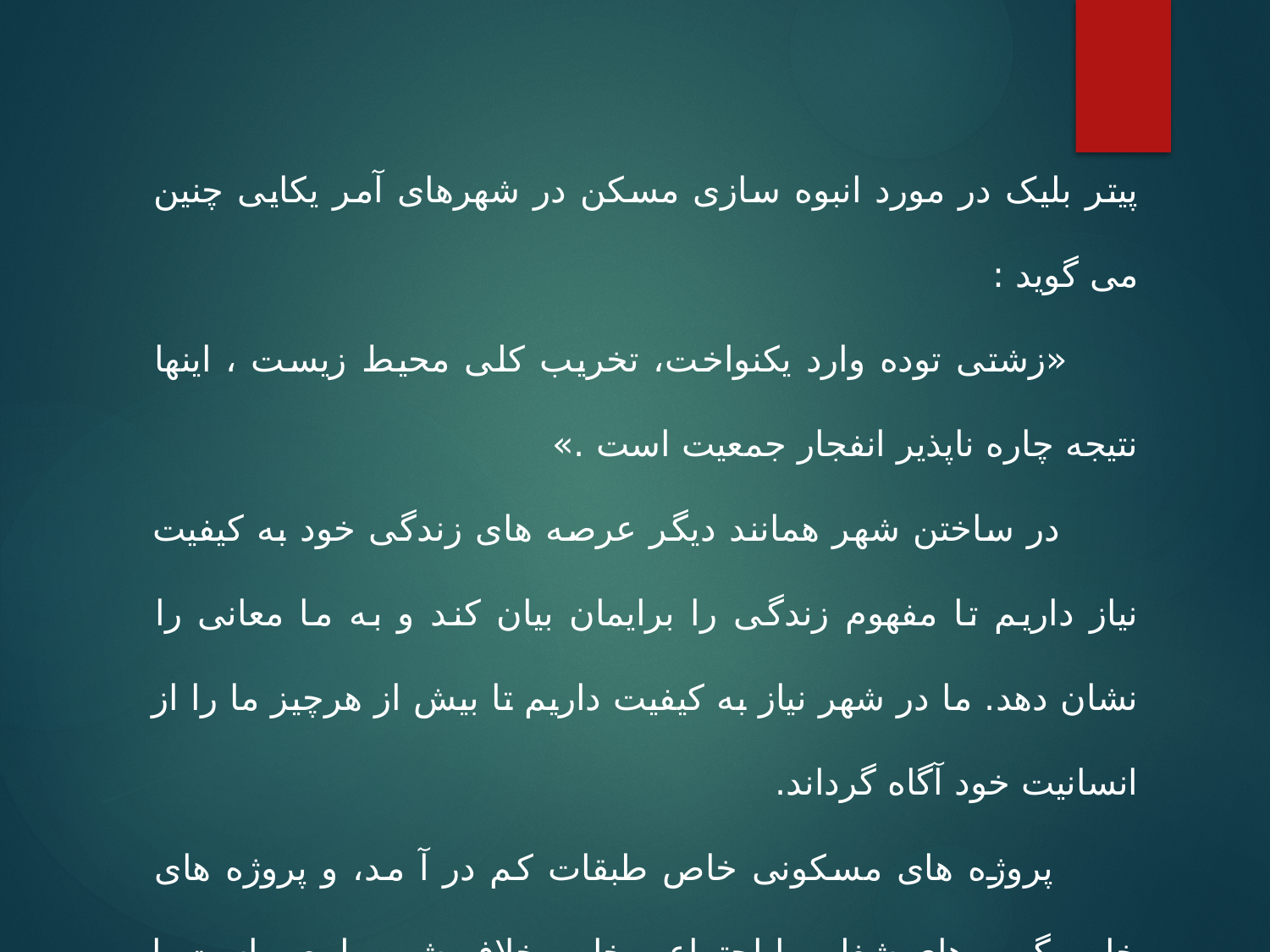

پیتر بلیک در مورد انبوه سازی مسکن در شهرهای آمر یکایی چنین می گوید :
     «زشتی توده وارد یکنواخت، تخریب کلی محیط زیست ، اینها نتیجه چاره ناپذیر انفجار جمعیت است .»
      در ساختن شهر همانند دیگر عرصه های زندگی خود به کیفیت نیاز داریم تا مفهوم زندگی را برایمان بیان کند و به ما معانی را نشان دهد. ما در شهر نیاز به کیفیت داریم تا بیش از هرچیز ما را از انسانیت خود آگاه گرداند.
      پروژه های مسکونی خاص طبقات کم در آ مد، و پروژه های خاص گروه های شغلی یا اجتماعی خاص خلاف شهر طبیعی است.با این پروژه ها باید همانند زاغه ها عمل کرد باید امکان «انتخاب» را برای ساکنینشان فراهم کرد.